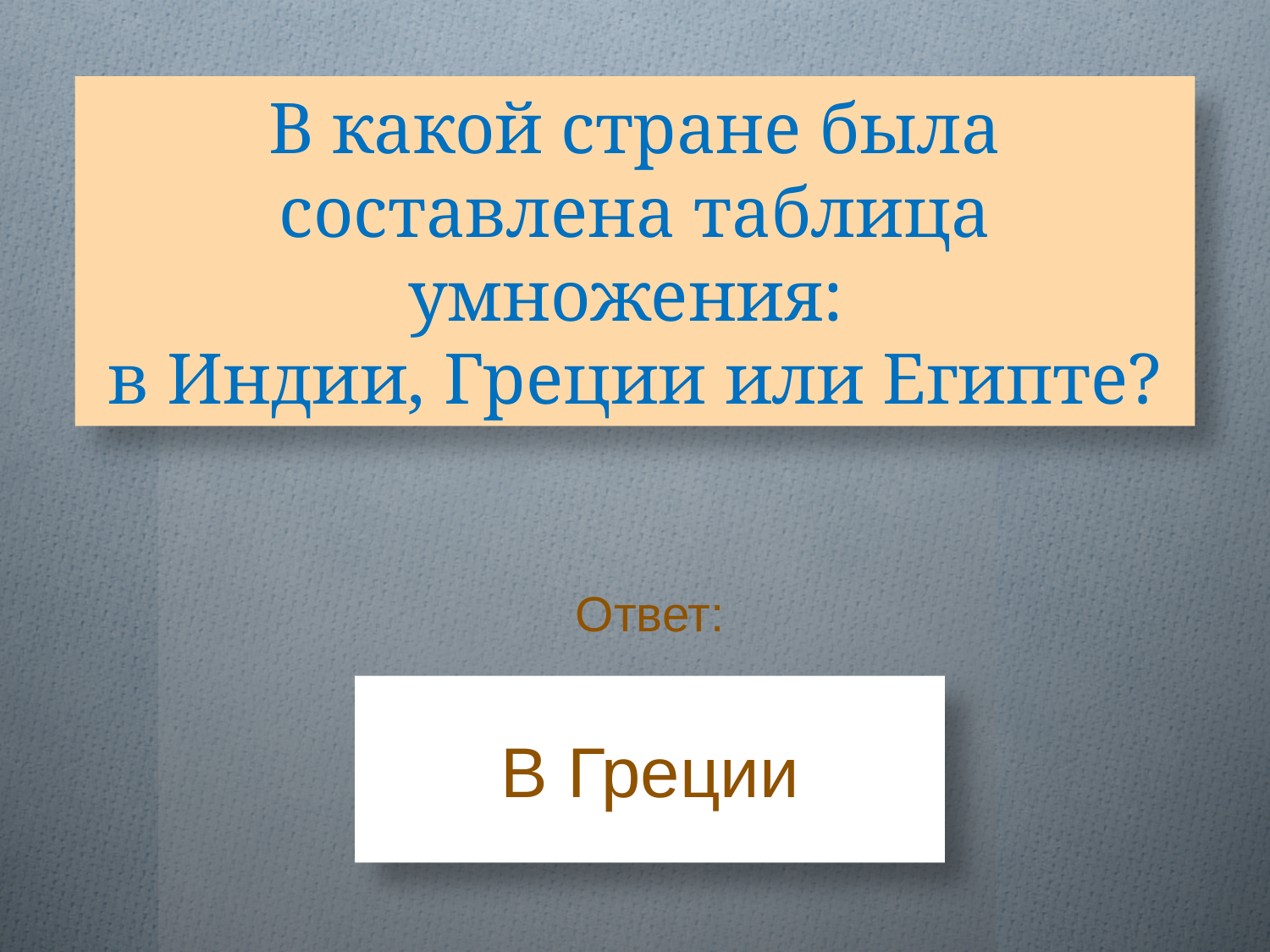

# В какой стране была составлена таблица умножения: в Индии, Греции или Египте?
Ответ:
В Греции